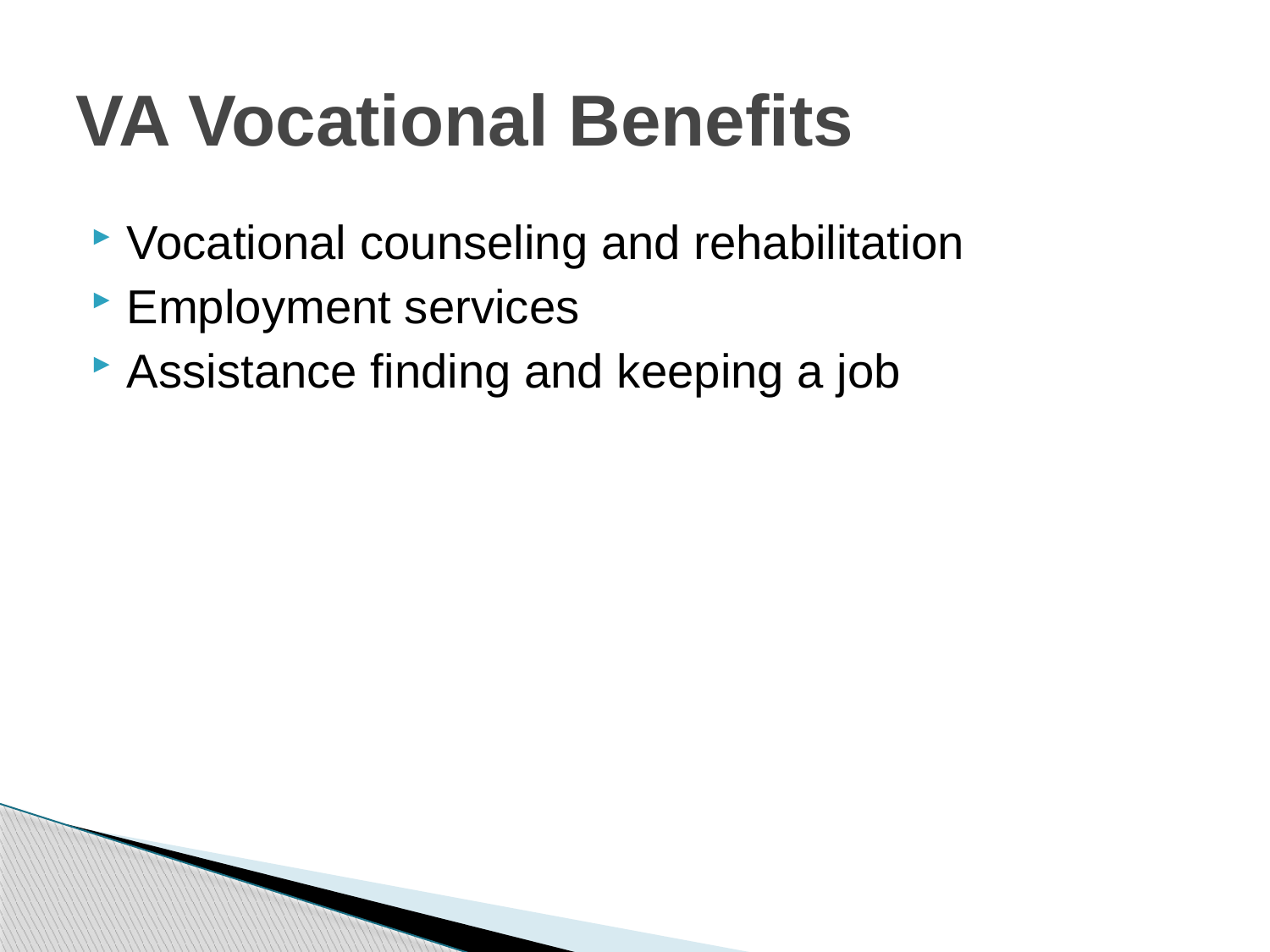

# VA Vocational Benefits
Vocational counseling and rehabilitation
Employment services
Assistance finding and keeping a job